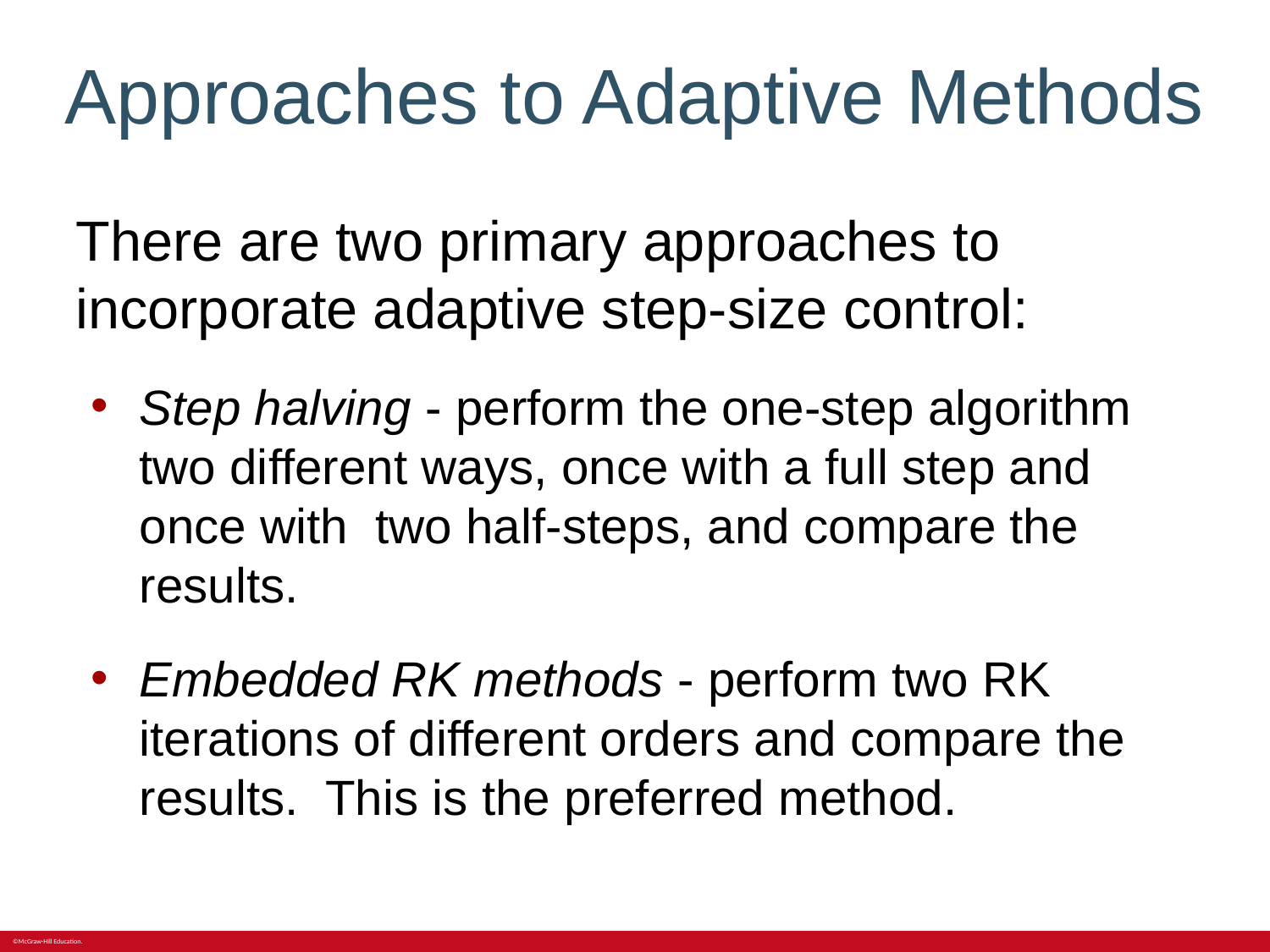

# Approaches to Adaptive Methods
There are two primary approaches to incorporate adaptive step-size control:
Step halving - perform the one-step algorithm two different ways, once with a full step and once with  two half-steps, and compare the results.
Embedded RK methods - perform two RK iterations of different orders and compare the results.  This is the preferred method.